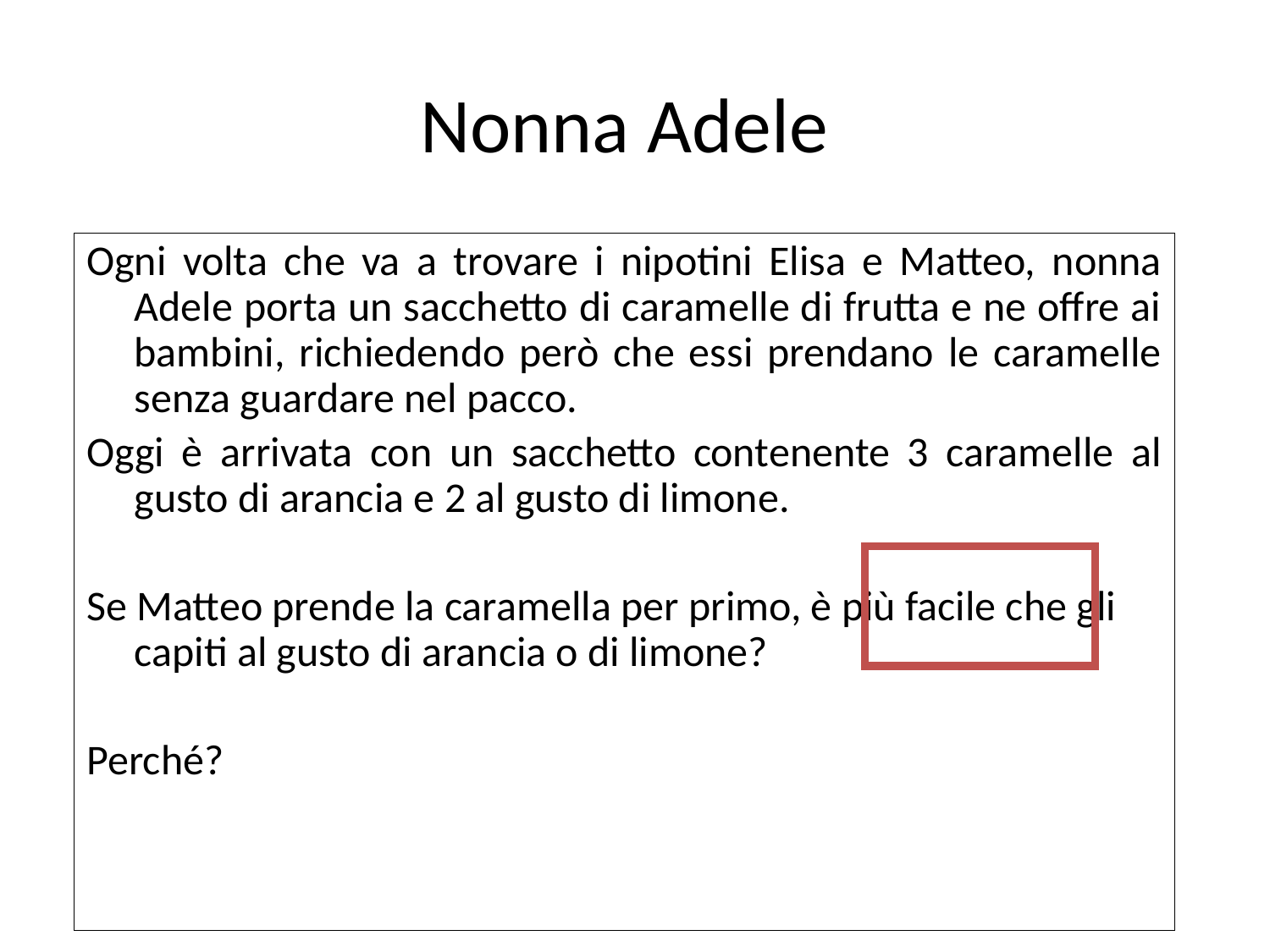

# Nonna Adele
Ogni volta che va a trovare i nipotini Elisa e Matteo, nonna Adele porta un sacchetto di caramelle di frutta e ne offre ai bambini, richiedendo però che essi prendano le caramelle senza guardare nel pacco.
Oggi è arrivata con un sacchetto contenente 3 caramelle al gusto di arancia e 2 al gusto di limone.

Se Matteo prende la caramella per primo, è più facile che gli capiti al gusto di arancia o di limone?

Perché?